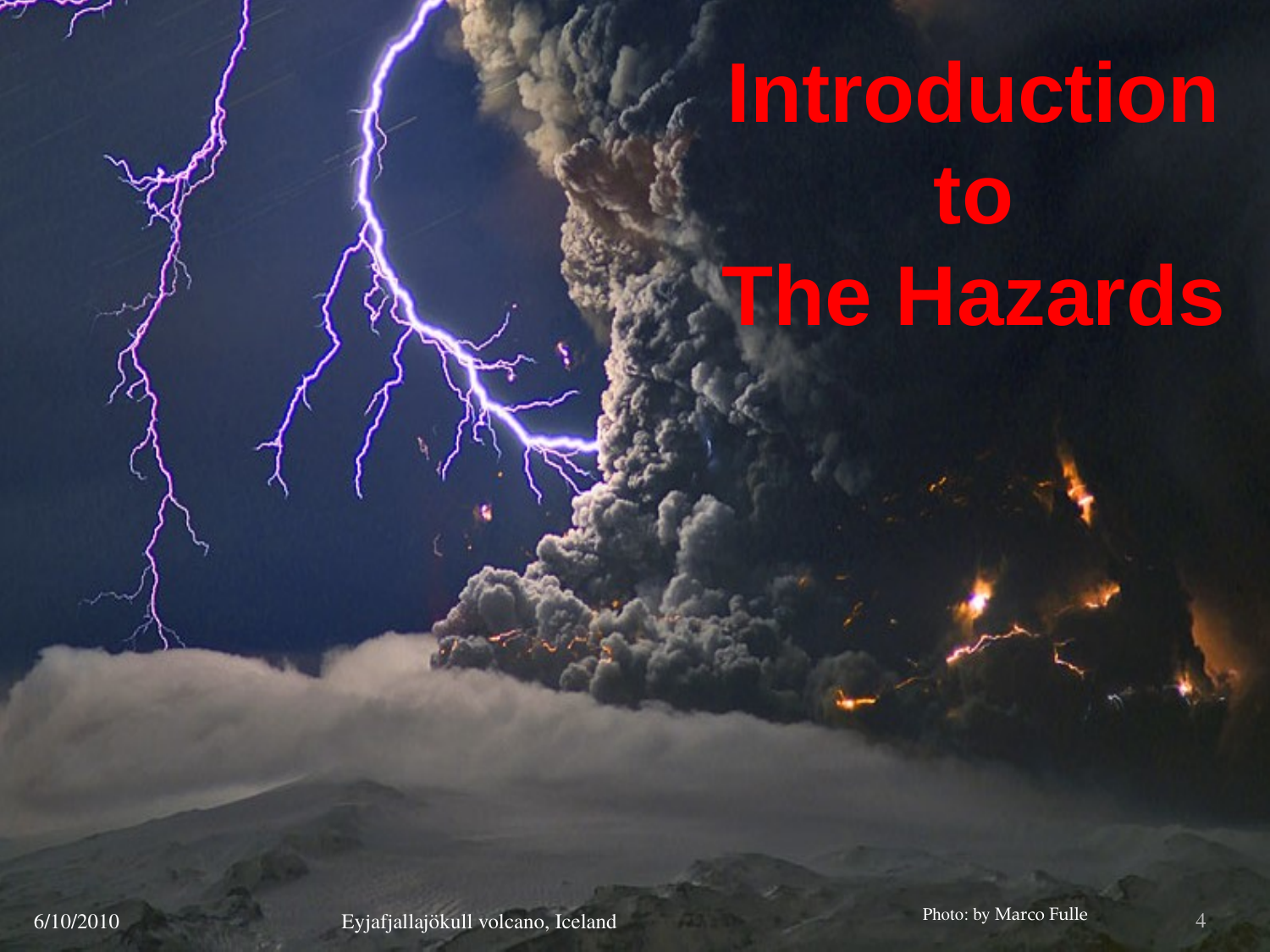

# Introduction to The Hazards
6/10/2010                                          Eyjafjallajökull volcano, Iceland
4
Photo: by Marco Fulle